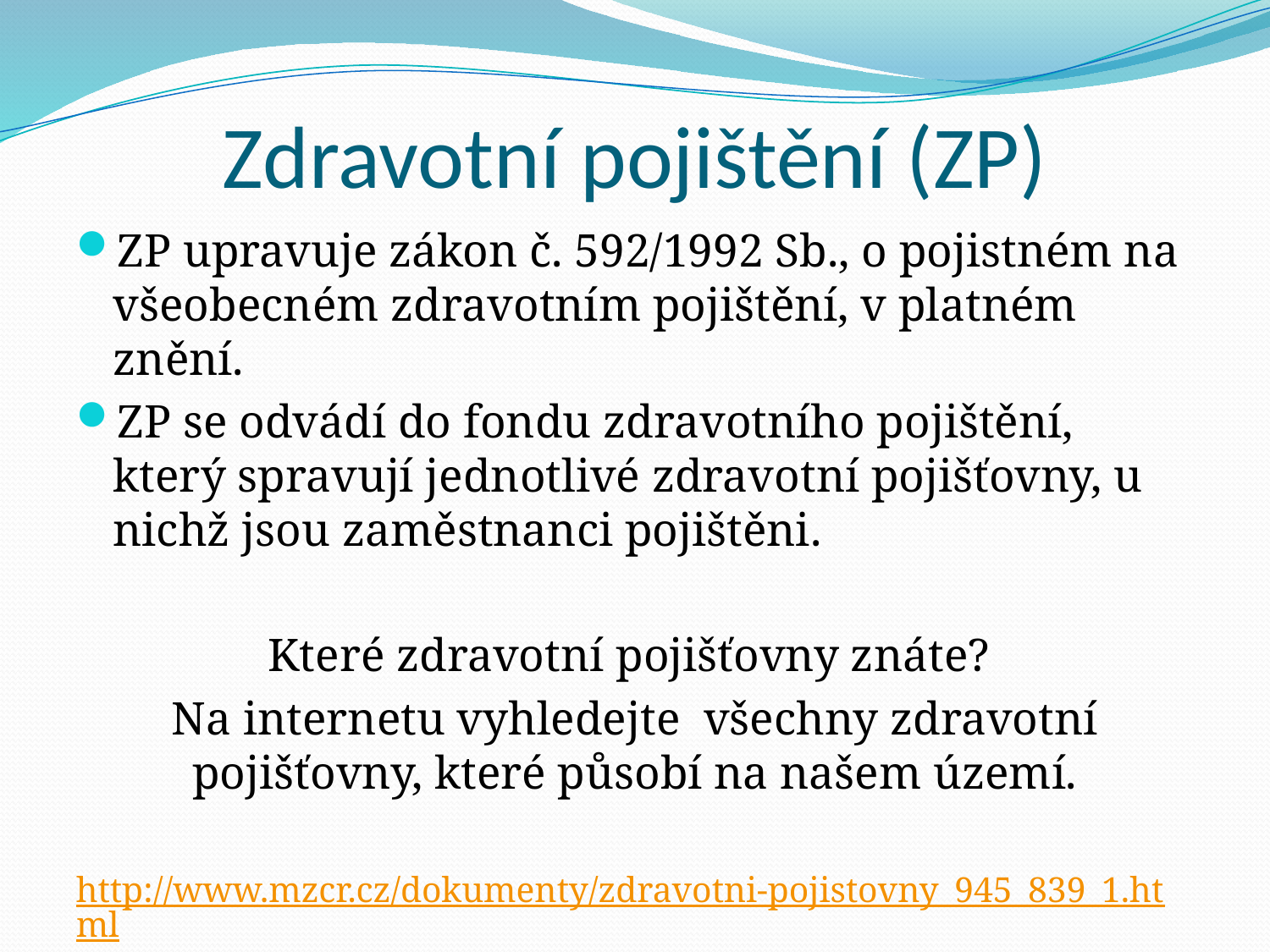

# Zdravotní pojištění (ZP)
ZP upravuje zákon č. 592/1992 Sb., o pojistném na všeobecném zdravotním pojištění, v platném znění.
ZP se odvádí do fondu zdravotního pojištění, který spravují jednotlivé zdravotní pojišťovny, u nichž jsou zaměstnanci pojištěni.

Které zdravotní pojišťovny znáte?
Na internetu vyhledejte  všechny zdravotní pojišťovny, které působí na našem území.

http://www.mzcr.cz/dokumenty/zdravotni-pojistovny_945_839_1.html